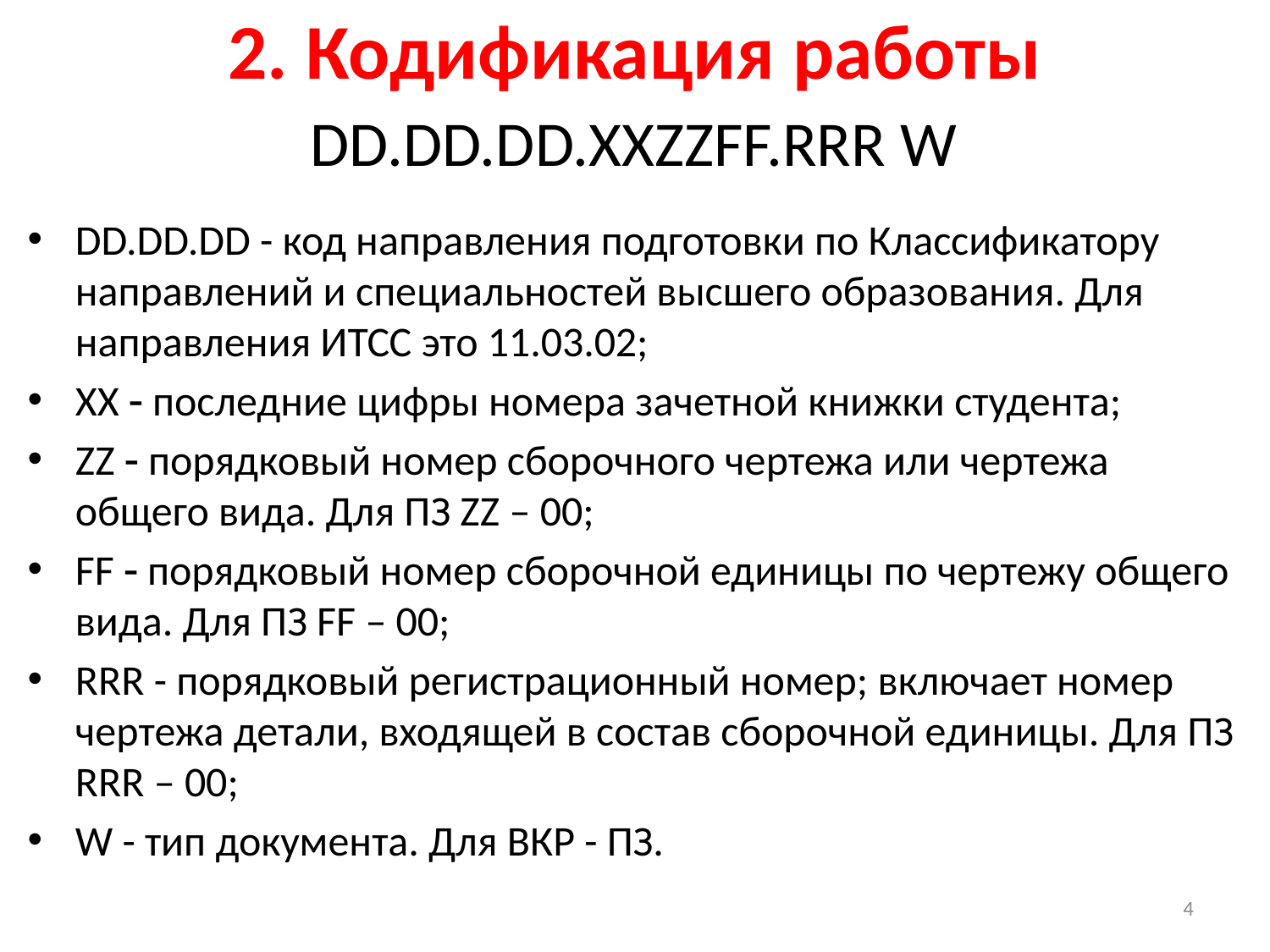

# 2. Кодификация работы
DD.DD.DD.XXZZFF.RRR W
DD.DD.DD - код направления подготовки по Классификатору направлений и специальностей высшего образования. Для направления ИТСС это 11.03.02;
XX − последние цифры номера зачетной книжки студента;
ZZ − порядковый номер сборочного чертежа или чертежа общего вида. Для ПЗ ZZ – 00;
FF − порядковый номер сборочной единицы по чертежу общего вида. Для ПЗ FF – 00;
RRR - порядковый регистрационный номер; включает номер чертежа детали, входящей в состав сборочной единицы. Для ПЗ RRR – 00;
W - тип документа. Для ВКР - ПЗ.
4